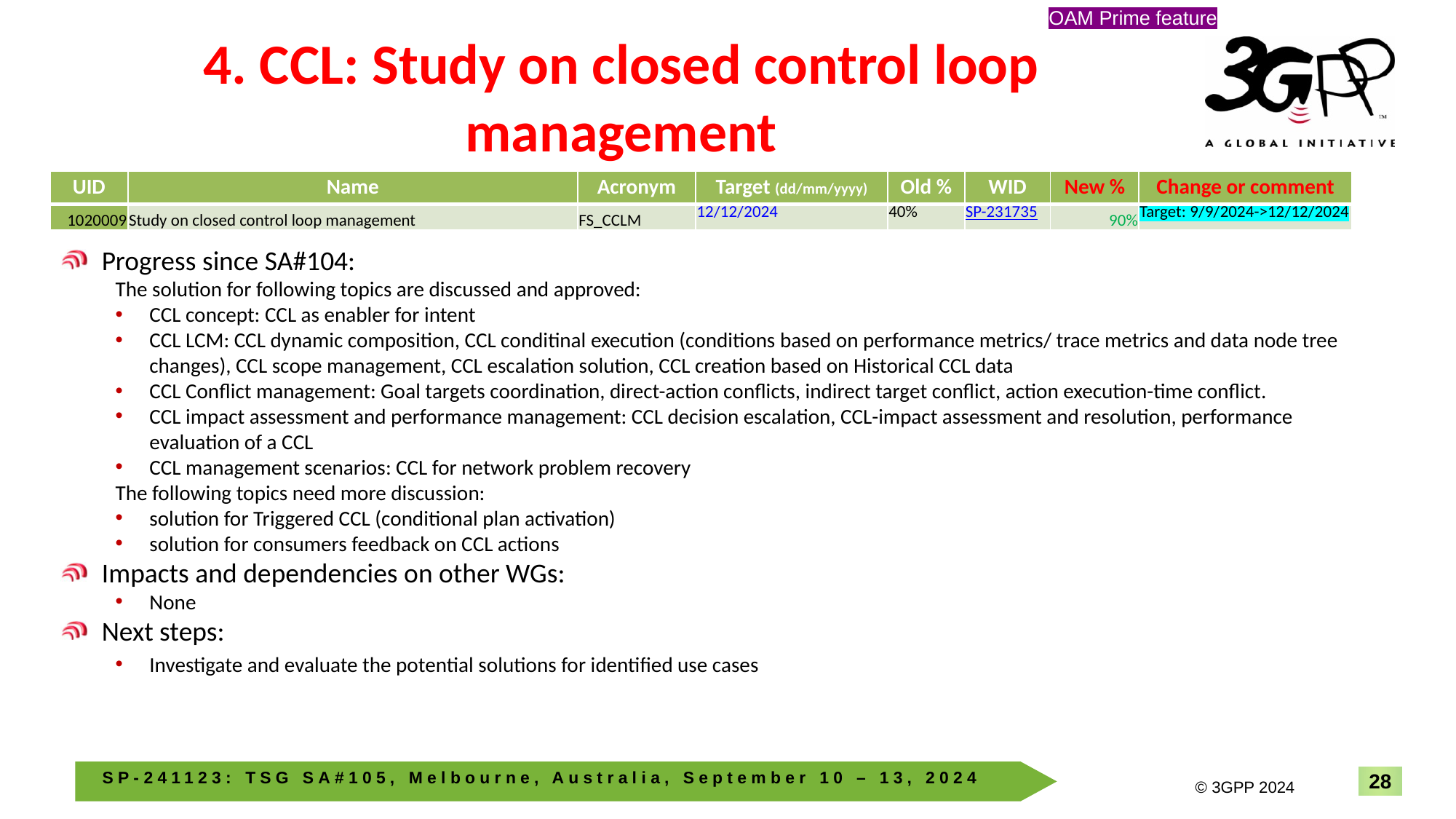

OAM Prime feature
# 4. CCL: Study on closed control loop management
| UID | Name | Acronym | Target (dd/mm/yyyy) | Old % | WID | New % | Change or comment |
| --- | --- | --- | --- | --- | --- | --- | --- |
| 1020009 | Study on closed control loop management | FS\_CCLM | 12/12/2024 | 40% | SP-231735 | 90% | Target: 9/9/2024->12/12/2024 |
Progress since SA#104:
The solution for following topics are discussed and approved:
CCL concept: CCL as enabler for intent
CCL LCM: CCL dynamic composition, CCL conditinal execution (conditions based on performance metrics/ trace metrics and data node tree changes), CCL scope management, CCL escalation solution, CCL creation based on Historical CCL data
CCL Conflict management: Goal targets coordination, direct-action conflicts, indirect target conflict, action execution-time conflict.
CCL impact assessment and performance management: CCL decision escalation, CCL-impact assessment and resolution, performance evaluation of a CCL
CCL management scenarios: CCL for network problem recovery
The following topics need more discussion:
solution for Triggered CCL (conditional plan activation)
solution for consumers feedback on CCL actions
Impacts and dependencies on other WGs:
None
Next steps:
Investigate and evaluate the potential solutions for identified use cases